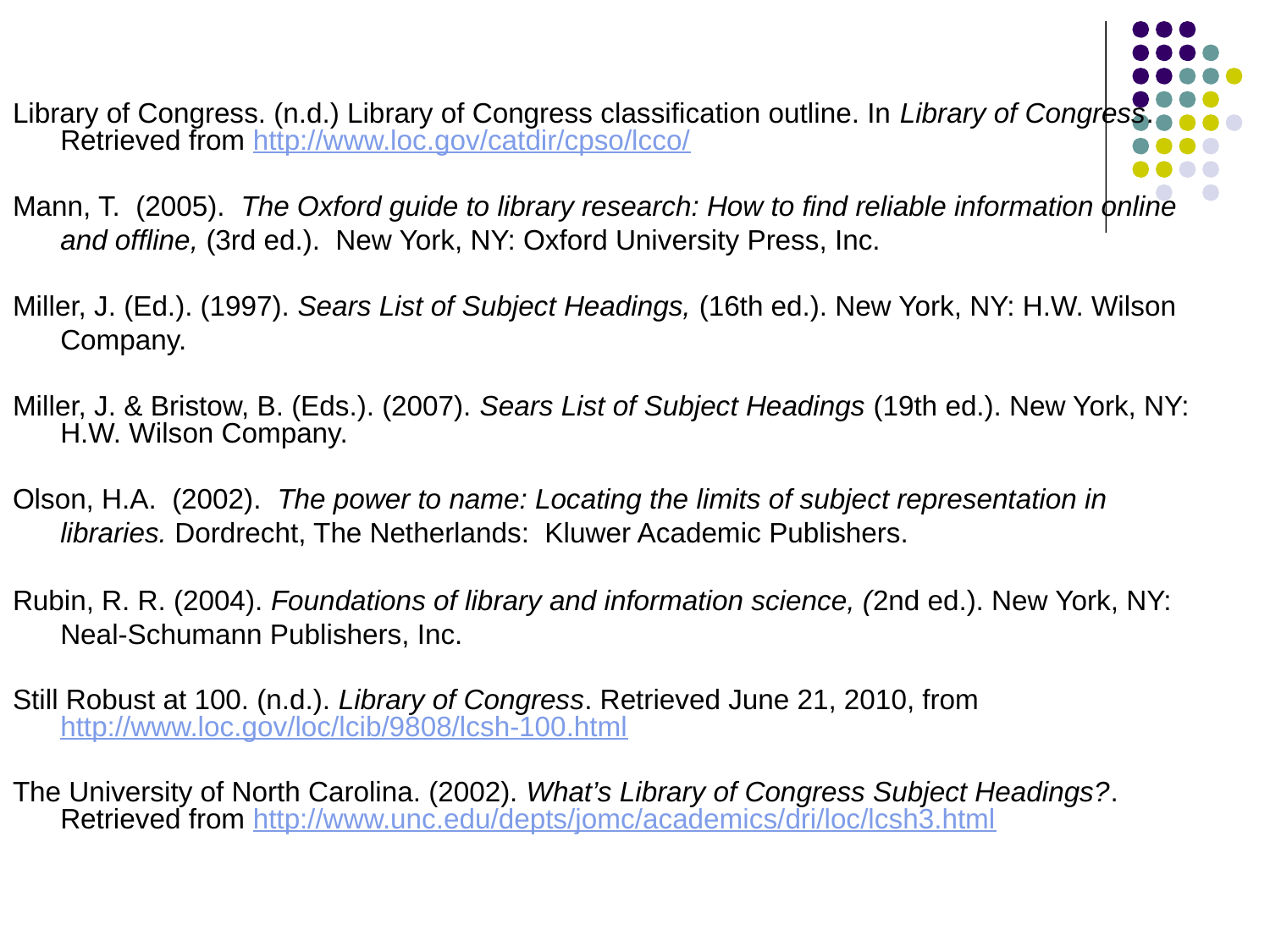

Library of Congress. (n.d.) Library of Congress classification outline. In Library of Congress. Retrieved from http://www.loc.gov/catdir/cpso/lcco/

Mann, T.  (2005).  The Oxford guide to library research: How to find reliable information online and offline, (3rd ed.).  New York, NY: Oxford University Press, Inc.

Miller, J. (Ed.). (1997). Sears List of Subject Headings, (16th ed.). New York, NY: H.W. Wilson Company.

Miller, J. & Bristow, B. (Eds.). (2007). Sears List of Subject Headings (19th ed.). New York, NY: H.W. Wilson Company.

Olson, H.A.  (2002).  The power to name: Locating the limits of subject representation in libraries. Dordrecht, The Netherlands:  Kluwer Academic Publishers.

Rubin, R. R. (2004). Foundations of library and information science, (2nd ed.). New York, NY: Neal-Schumann Publishers, Inc.

Still Robust at 100. (n.d.). Library of Congress. Retrieved June 21, 2010, from http://www.loc.gov/loc/lcib/9808/lcsh-100.html

The University of North Carolina. (2002). What’s Library of Congress Subject Headings?. Retrieved from http://www.unc.edu/depts/jomc/academics/dri/loc/lcsh3.html